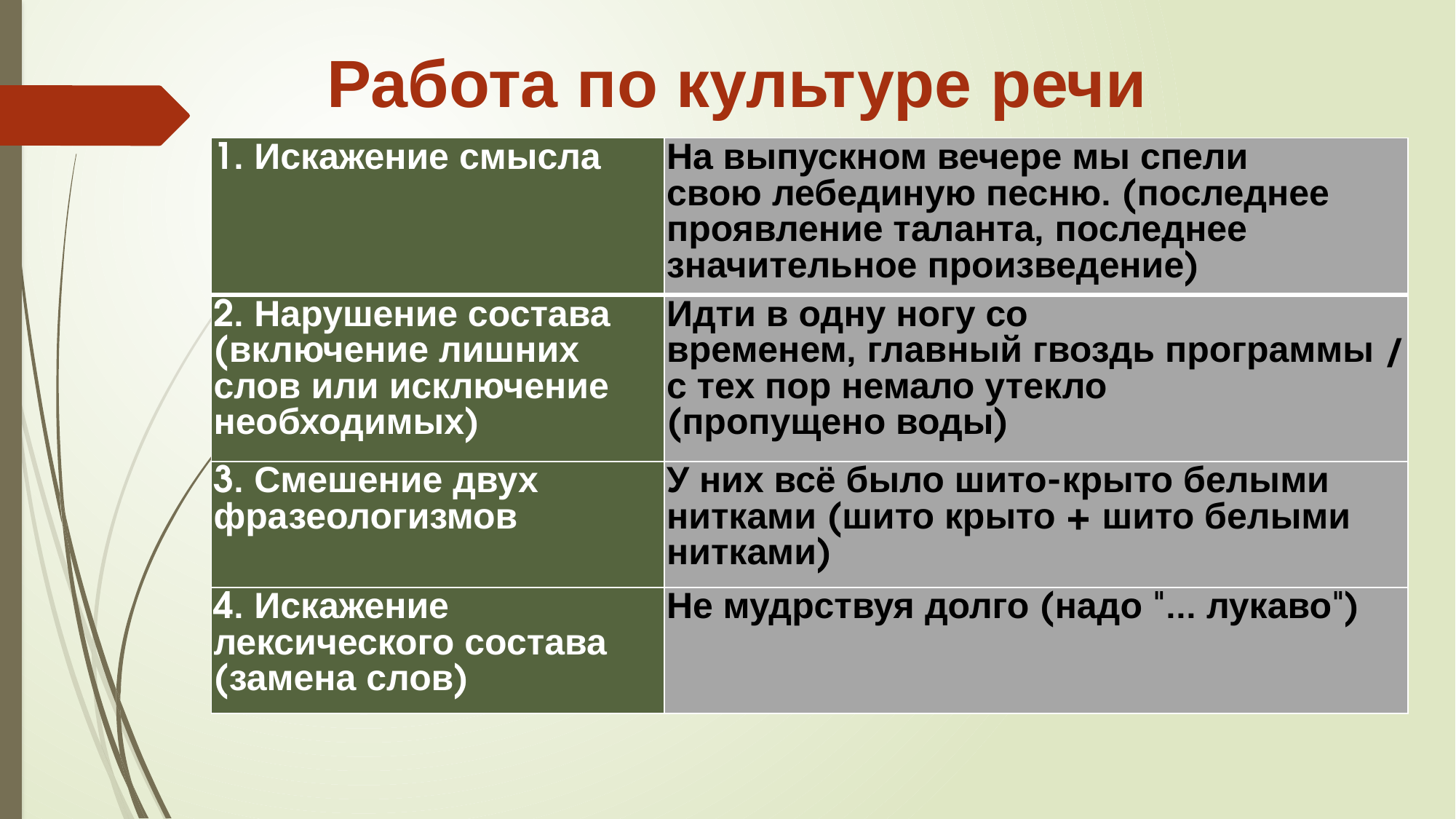

# Работа по культуре речи
| 1. Искажение смысла | На выпускном вечере мы спели свою лебединую песню. (последнее проявление таланта, последнее значительное произведение) |
| --- | --- |
| 2. Нарушение состава (включение лишних слов или исключение необходимых) | Идти в одну ногу со временем, главный гвоздь программы / с тех пор немало утекло (пропущено воды) |
| 3. Смешение двух фразеологизмов | У них всё было шито-крыто белыми нитками (шито крыто + шито белыми нитками) |
| 4. Искажение лексического состава (замена слов) | Не мудрствуя долго (надо "... лукаво") |